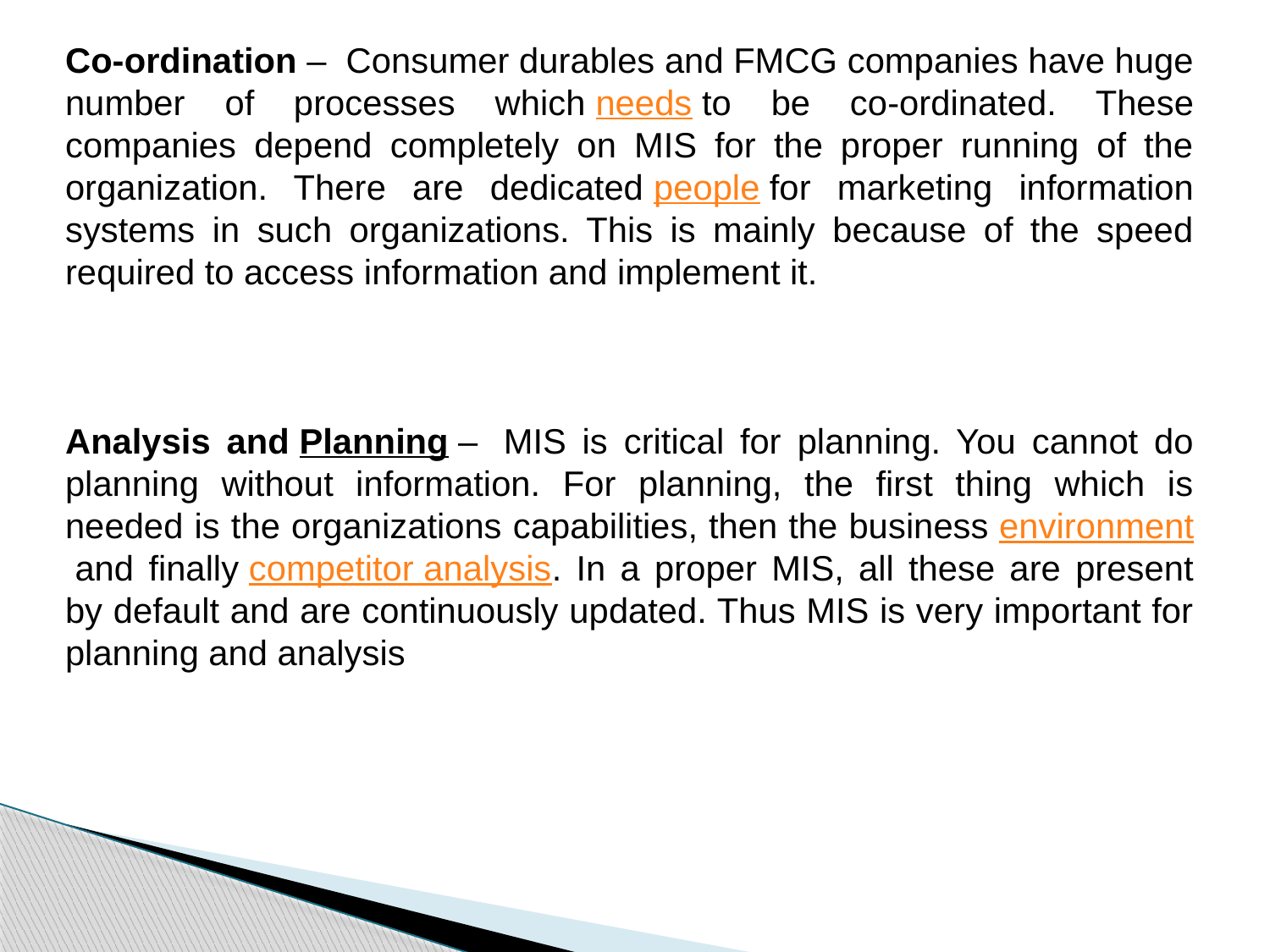

Co-ordination –  Consumer durables and FMCG companies have huge number of processes which needs to be co-ordinated. These companies depend completely on MIS for the proper running of the organization. There are dedicated people for marketing information systems in such organizations. This is mainly because of the speed required to access information and implement it.

Analysis and Planning –  MIS is critical for planning. You cannot do planning without information. For planning, the first thing which is needed is the organizations capabilities, then the business environment and finally competitor analysis. In a proper MIS, all these are present by default and are continuously updated. Thus MIS is very important for planning and analysis